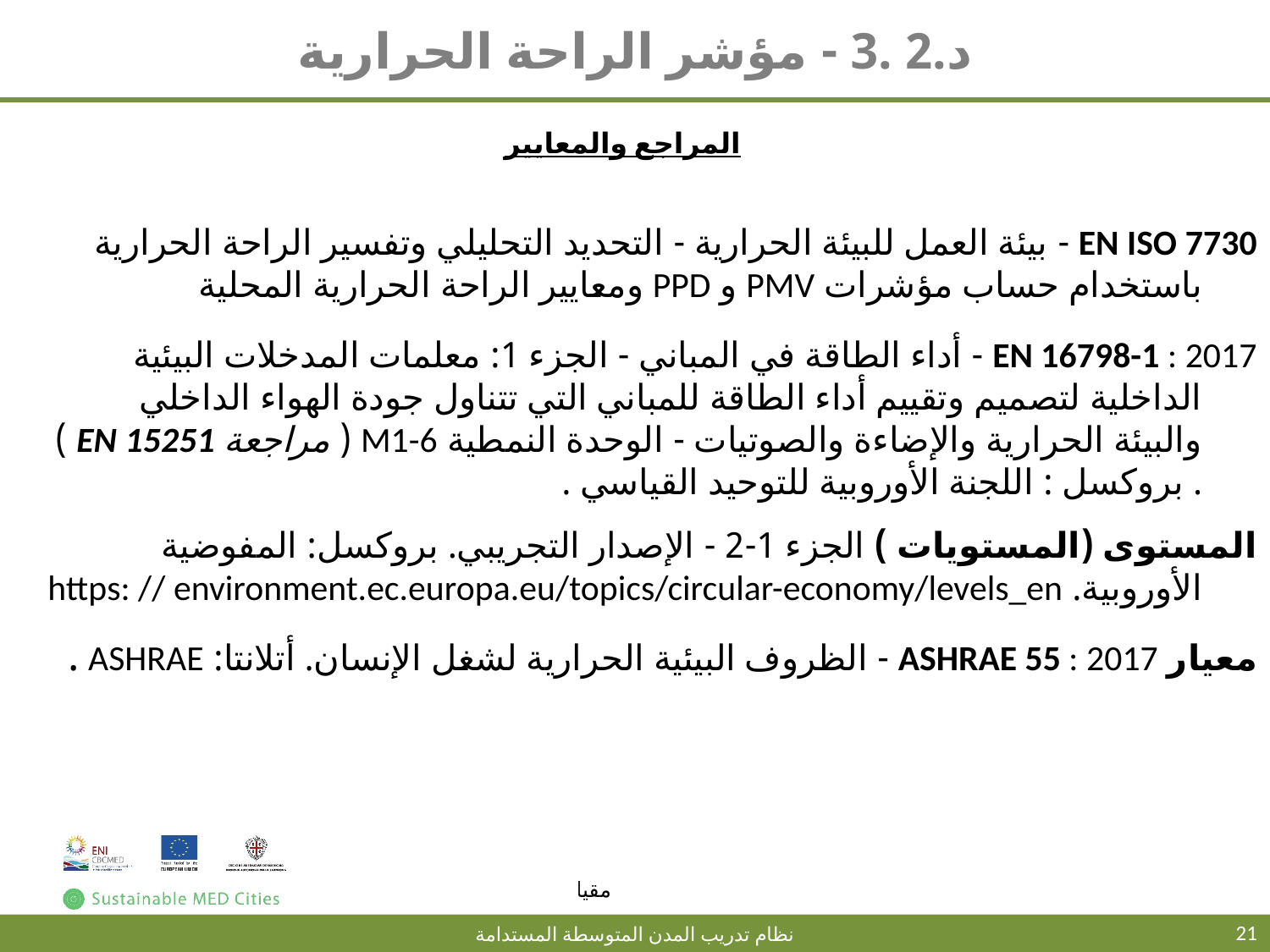

# د.2 .3 - مؤشر الراحة الحرارية
المراجع والمعايير
EN ISO 7730 - بيئة العمل للبيئة الحرارية - التحديد التحليلي وتفسير الراحة الحرارية باستخدام حساب مؤشرات PMV و PPD ومعايير الراحة الحرارية المحلية
EN 16798-1 : 2017 - أداء الطاقة في المباني - الجزء 1: معلمات المدخلات البيئية الداخلية لتصميم وتقييم أداء الطاقة للمباني التي تتناول جودة الهواء الداخلي والبيئة الحرارية والإضاءة والصوتيات - الوحدة النمطية M1-6 ( مراجعة EN 15251 ) . بروكسل : اللجنة الأوروبية للتوحيد القياسي .
المستوى (المستويات ) الجزء 1-2 - الإصدار التجريبي. بروكسل: المفوضية الأوروبية. https: // environment.ec.europa.eu/topics/circular-economy/levels_en
معيار ASHRAE 55 : 2017 - الظروف البيئية الحرارية لشغل الإنسان. أتلانتا: ASHRAE .

21